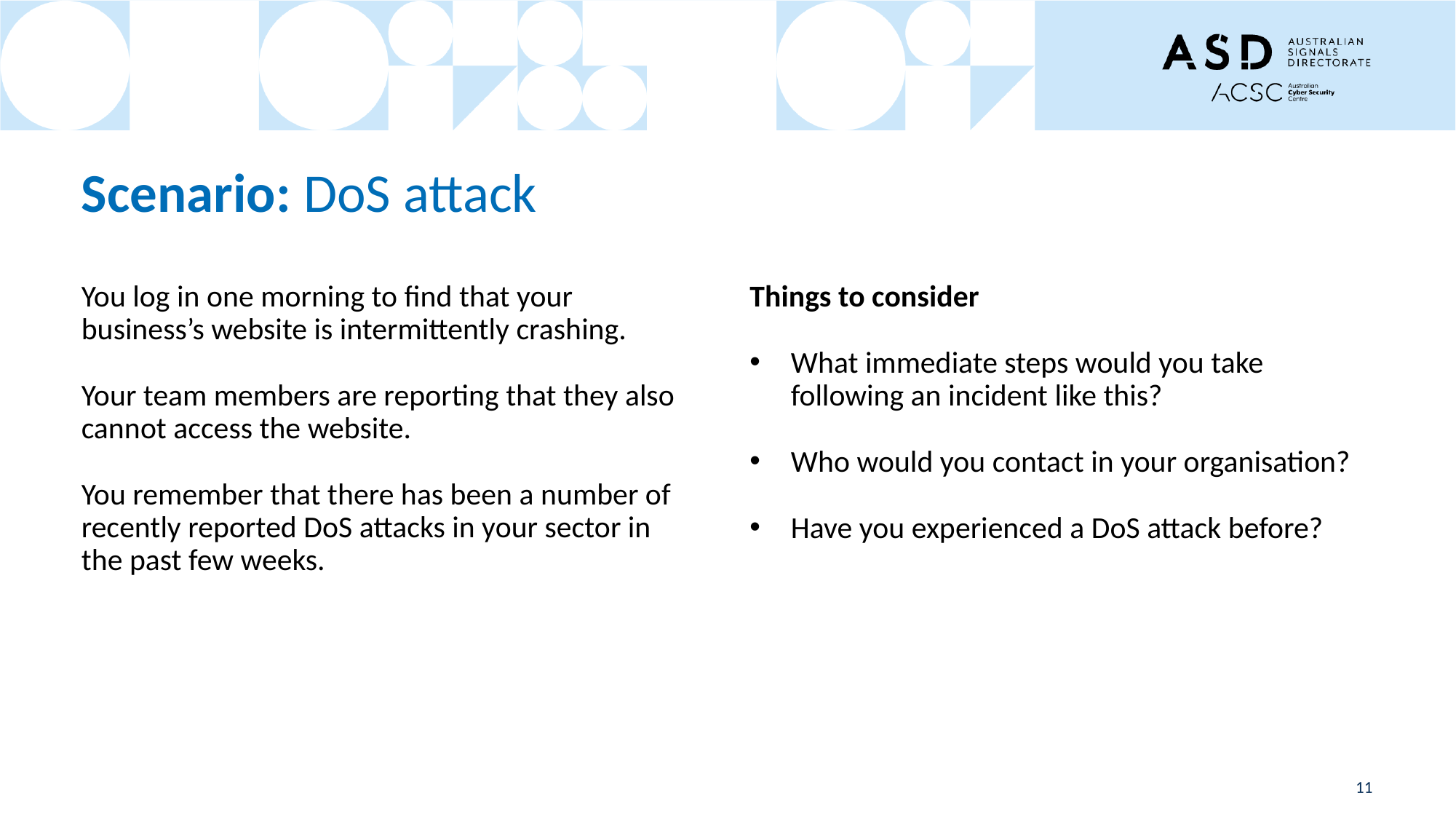

# Scenario: DoS attack
You log in one morning to find that your business’s website is intermittently crashing.
Your team members are reporting that they also cannot access the website.
You remember that there has been a number of recently reported DoS attacks in your sector in the past few weeks.
Things to consider
What immediate steps would you take following an incident like this?
Who would you contact in your organisation?
Have you experienced a DoS attack before?
11